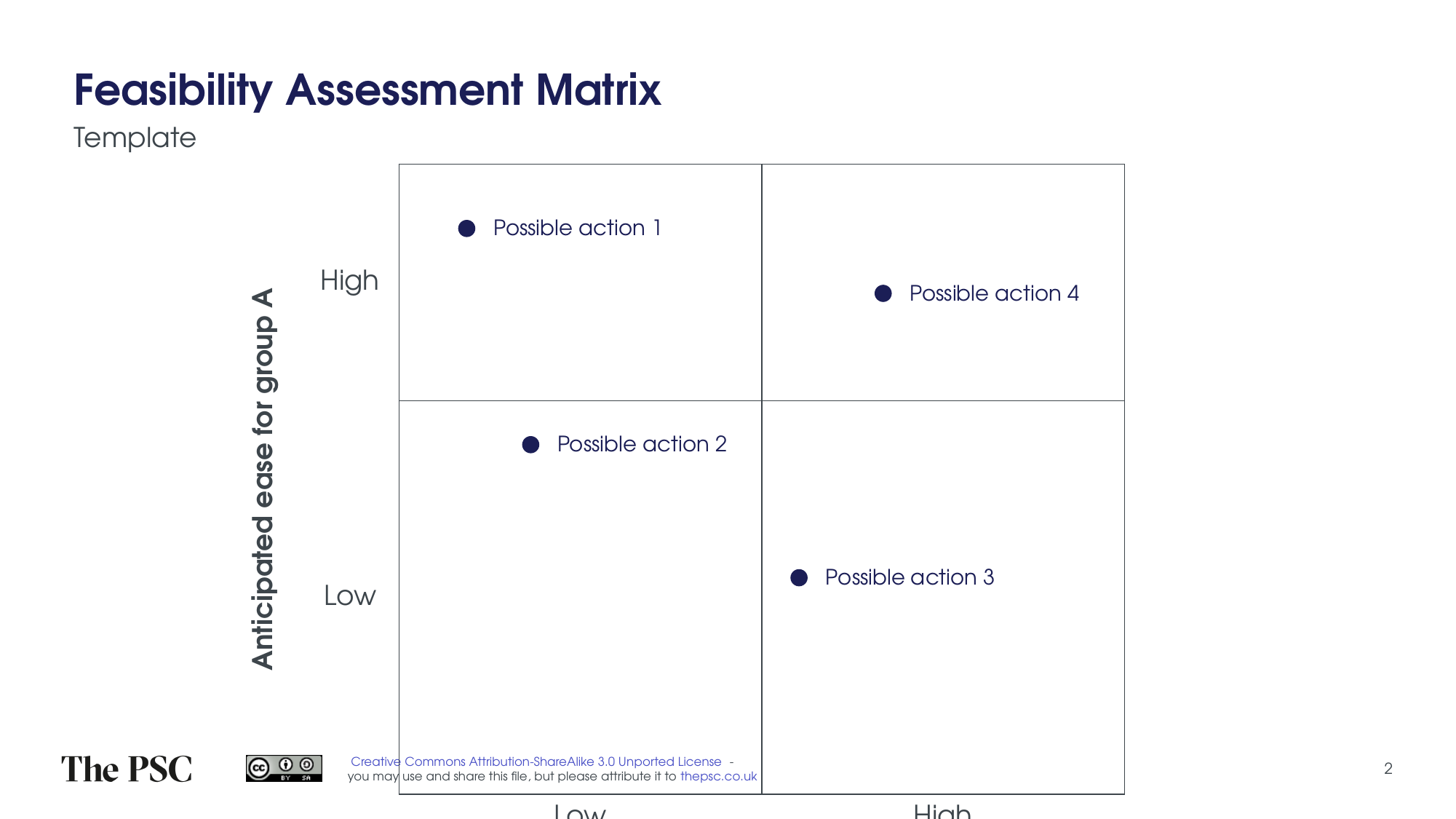

Feasibility Assessment Matrix
Template
| Anticipated ease for group A | High |  |  |
| --- | --- | --- | --- |
|  | Low |  |  |
|  |  | Low | High |
|  |  | Anticipated ease for group B |  |
Possible action 1

Possible action 4

Possible action 2

Possible action 3

2